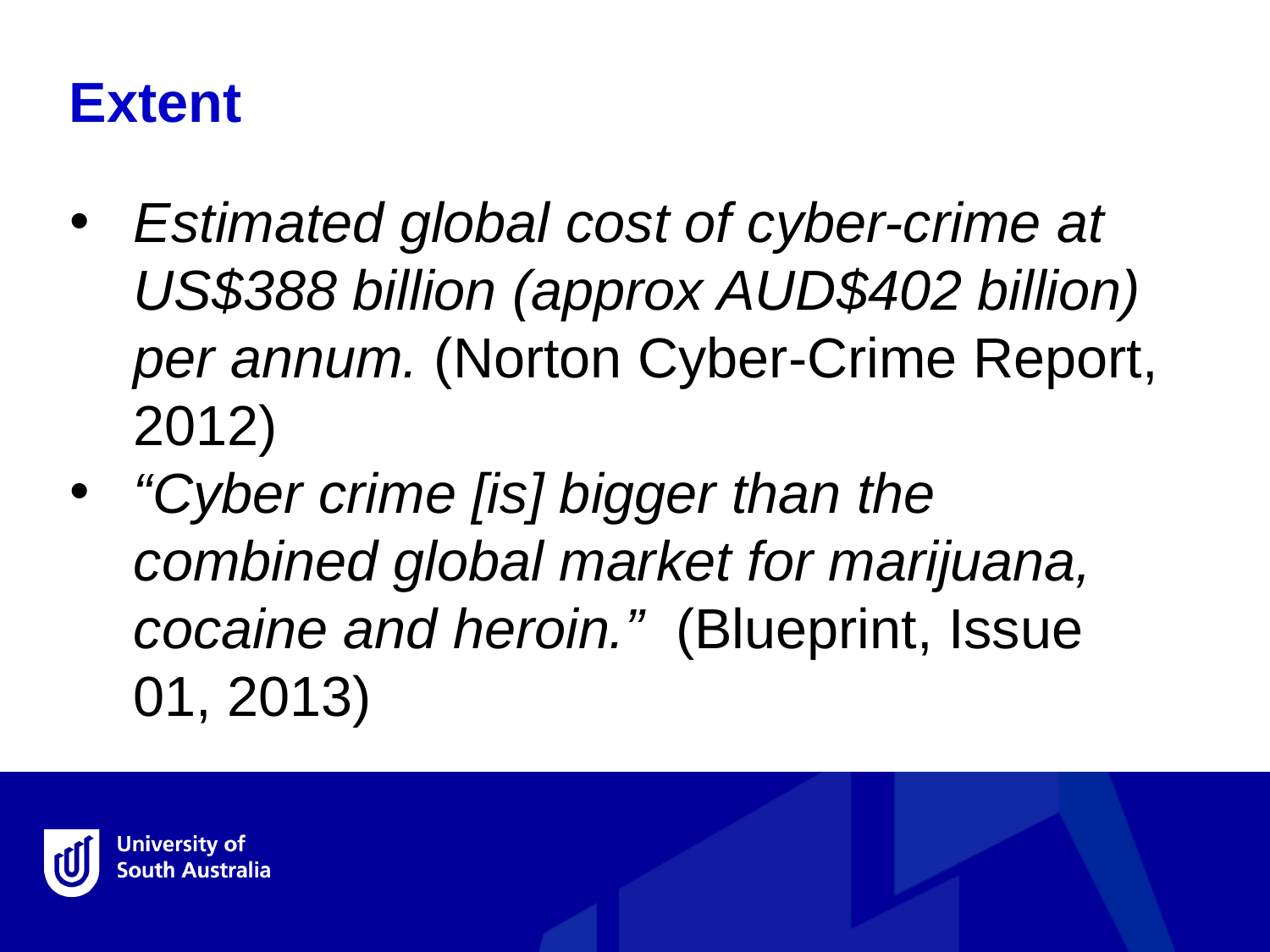

Extent
Estimated global cost of cyber-crime at US$388 billion (approx AUD$402 billion) per annum. (Norton Cyber-Crime Report, 2012)
“Cyber crime [is] bigger than the combined global market for marijuana, cocaine and heroin.”  (Blueprint, Issue 01, 2013)